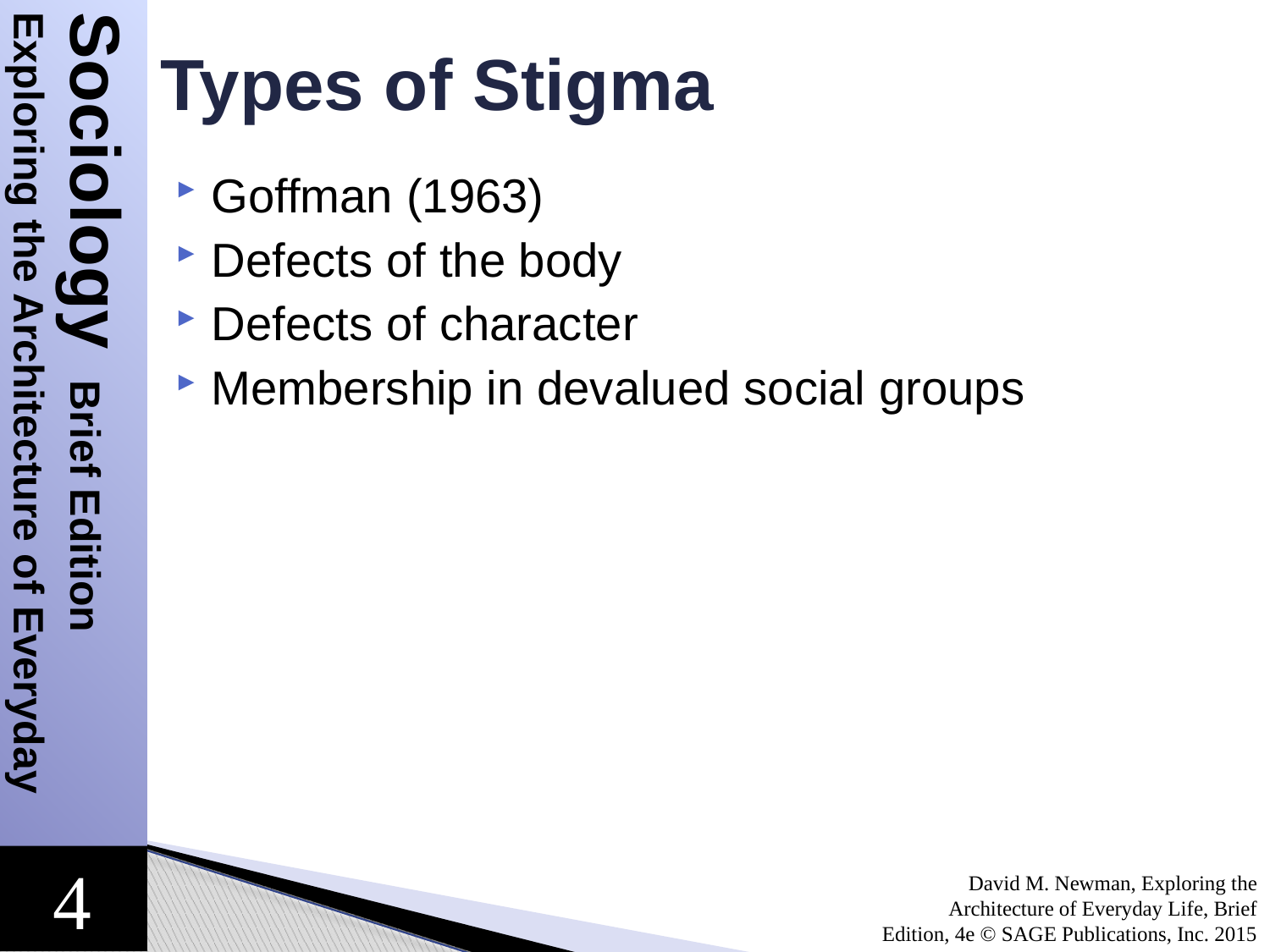

# Types of Stigma
Goffman (1963)
Defects of the body
Defects of character
Membership in devalued social groups
David M. Newman, Exploring the Architecture of Everyday Life, Brief Edition, 4e © SAGE Publications, Inc. 2015